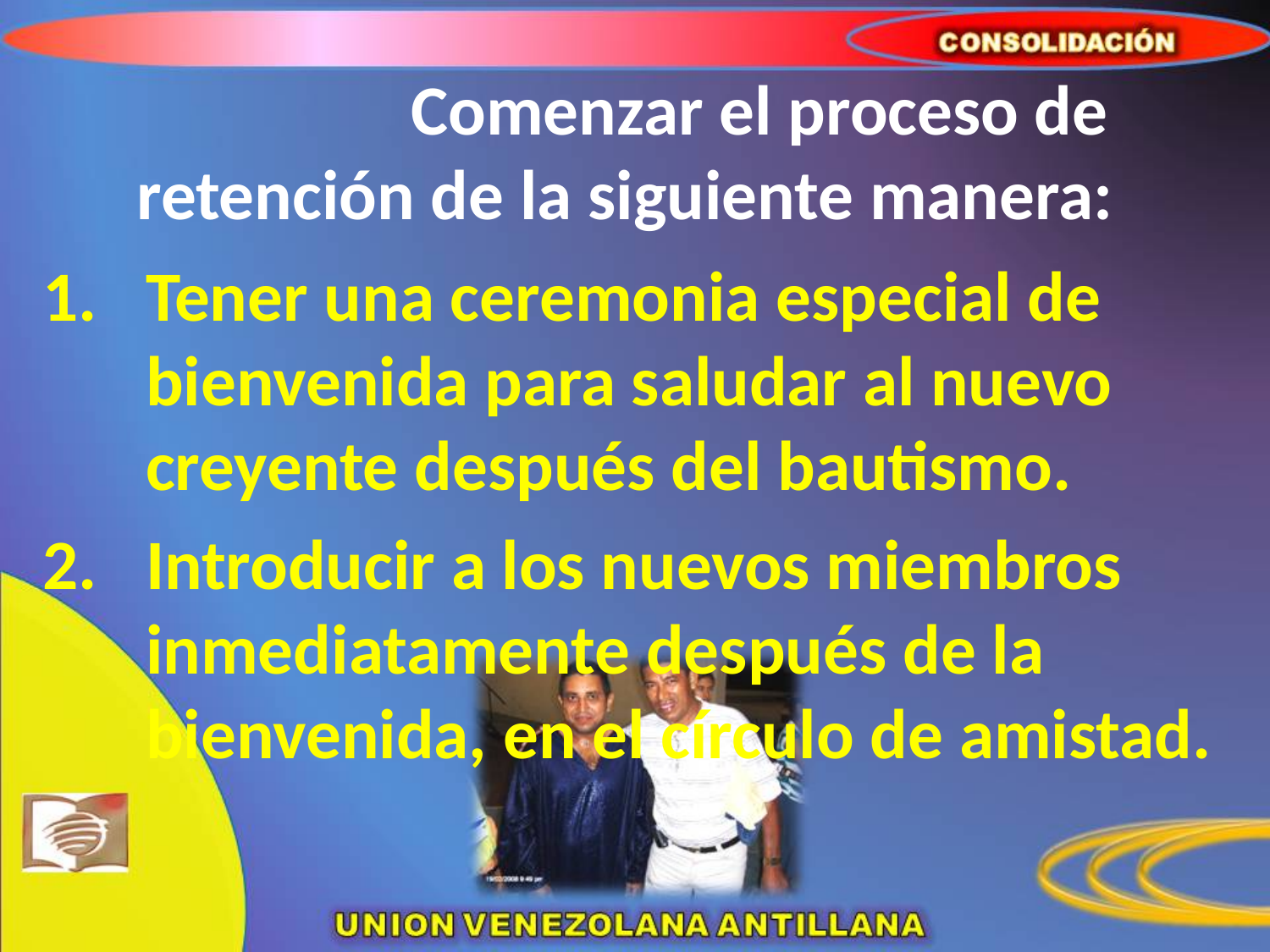

# Comenzar el proceso de retención de la siguiente manera:
Tener una ceremonia especial de bienvenida para saludar al nuevo creyente después del bautismo.
Introducir a los nuevos miembros inmediatamente después de la bienvenida, en el círculo de amistad.